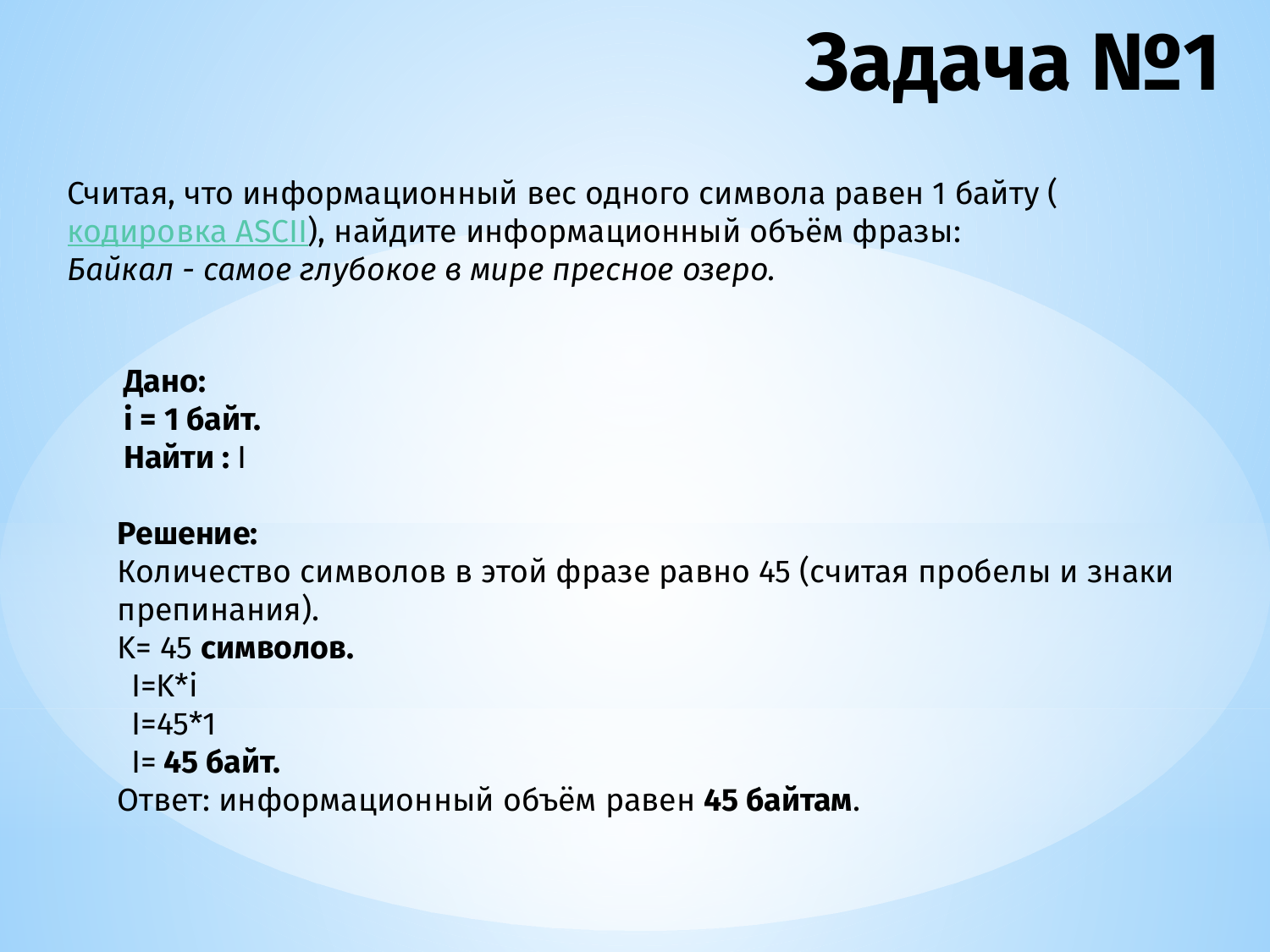

# Задача №1
Считая, что информационный вес одного символа равен 1 байту (кодировка ASCII), найдите информационный объём фразы:
Байкал - самое глубокое в мире пресное озеро.
Дано:
i = 1 байт.
Найти : I

Решение:
Количество символов в этой фразе равно 45 (считая пробелы и знаки препинания).
K= 45 символов.
 I=K*i
 I=45*1
 I= 45 байт.
Ответ: информационный объём равен 45 байтам.